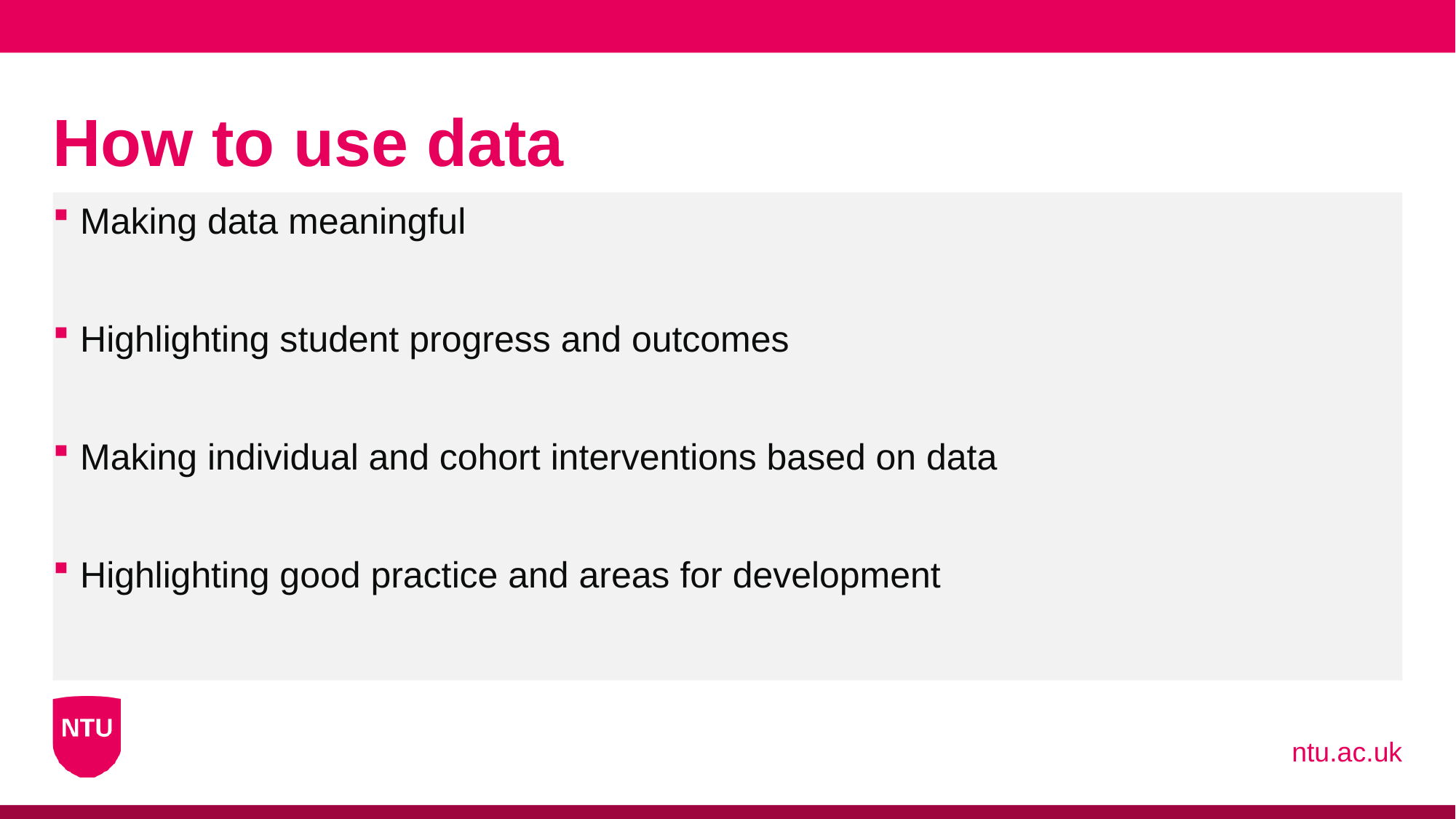

# How to use data
Making data meaningful

Highlighting student progress and outcomes

Making individual and cohort interventions based on data

Highlighting good practice and areas for development

ntu.ac.uk